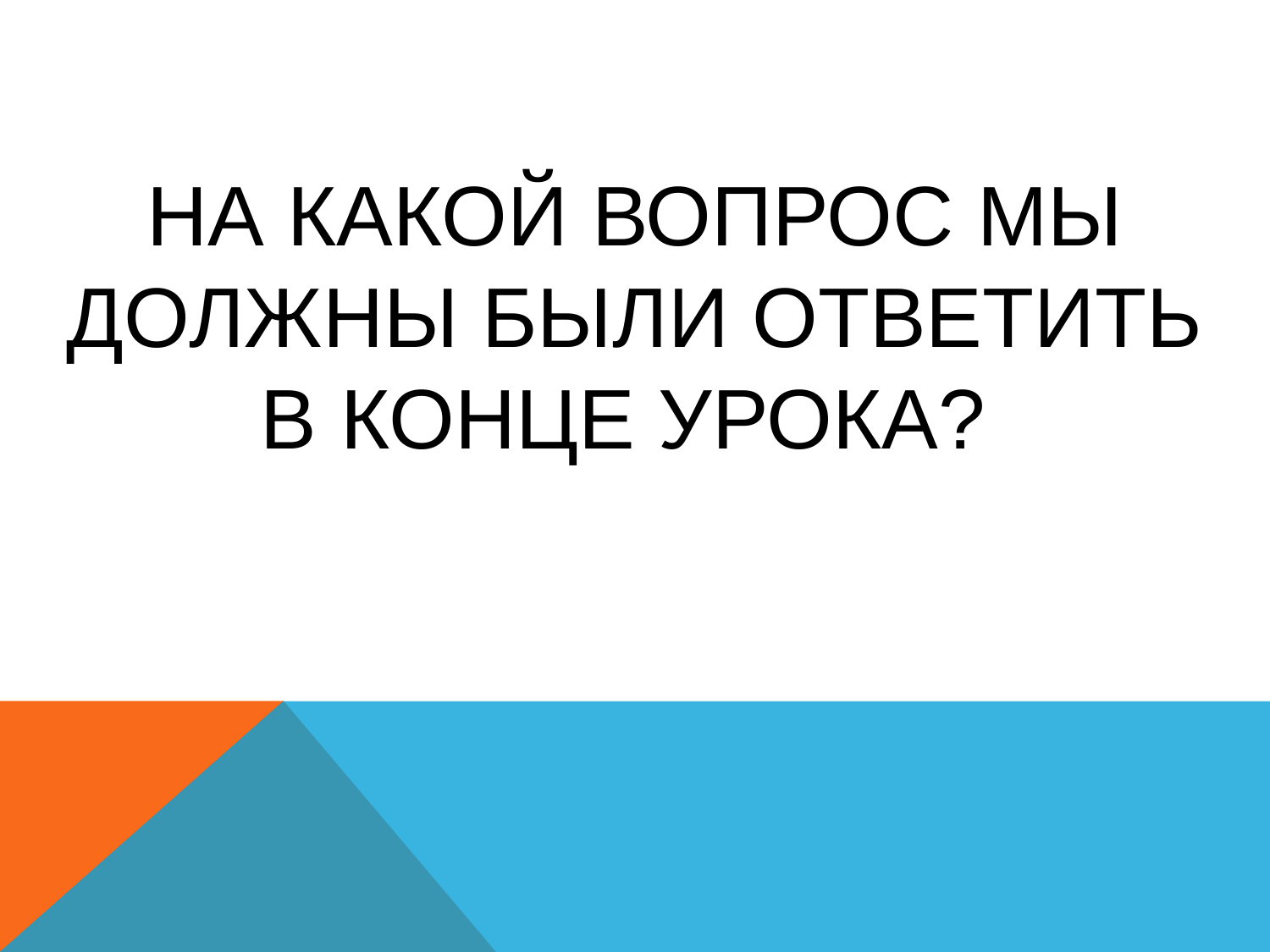

# На какой вопрос мы должны были ответить в конце урока?